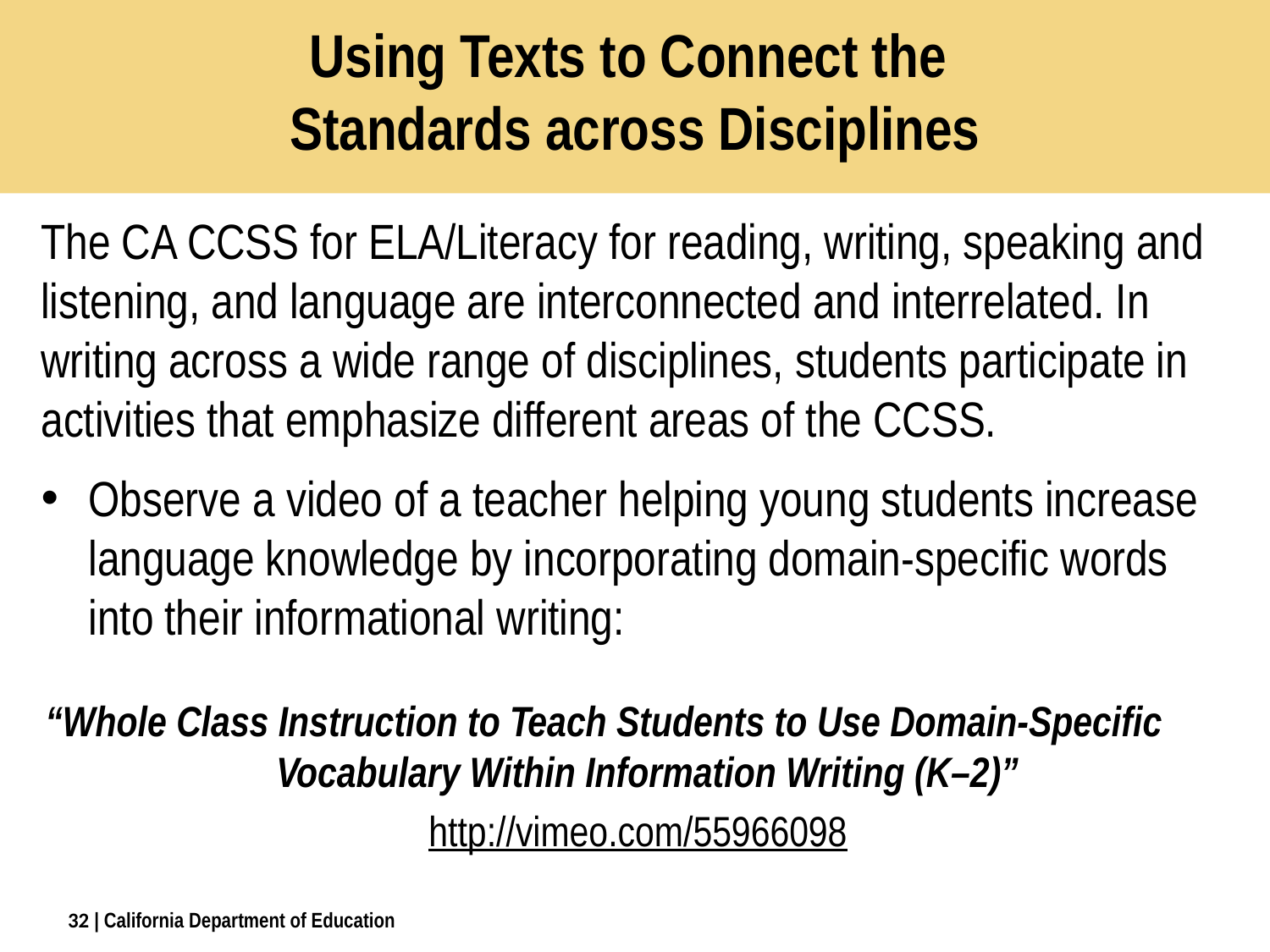

# Using Texts to Connect the Standards across Disciplines
The CA CCSS for ELA/Literacy for reading, writing, speaking and listening, and language are interconnected and interrelated. In writing across a wide range of disciplines, students participate in activities that emphasize different areas of the CCSS.
Observe a video of a teacher helping young students increase language knowledge by incorporating domain-specific words into their informational writing:

“Whole Class Instruction to Teach Students to Use Domain-Specific          Vocabulary Within Information Writing (K–2)”
http://vimeo.com/55966098

32
| California Department of Education